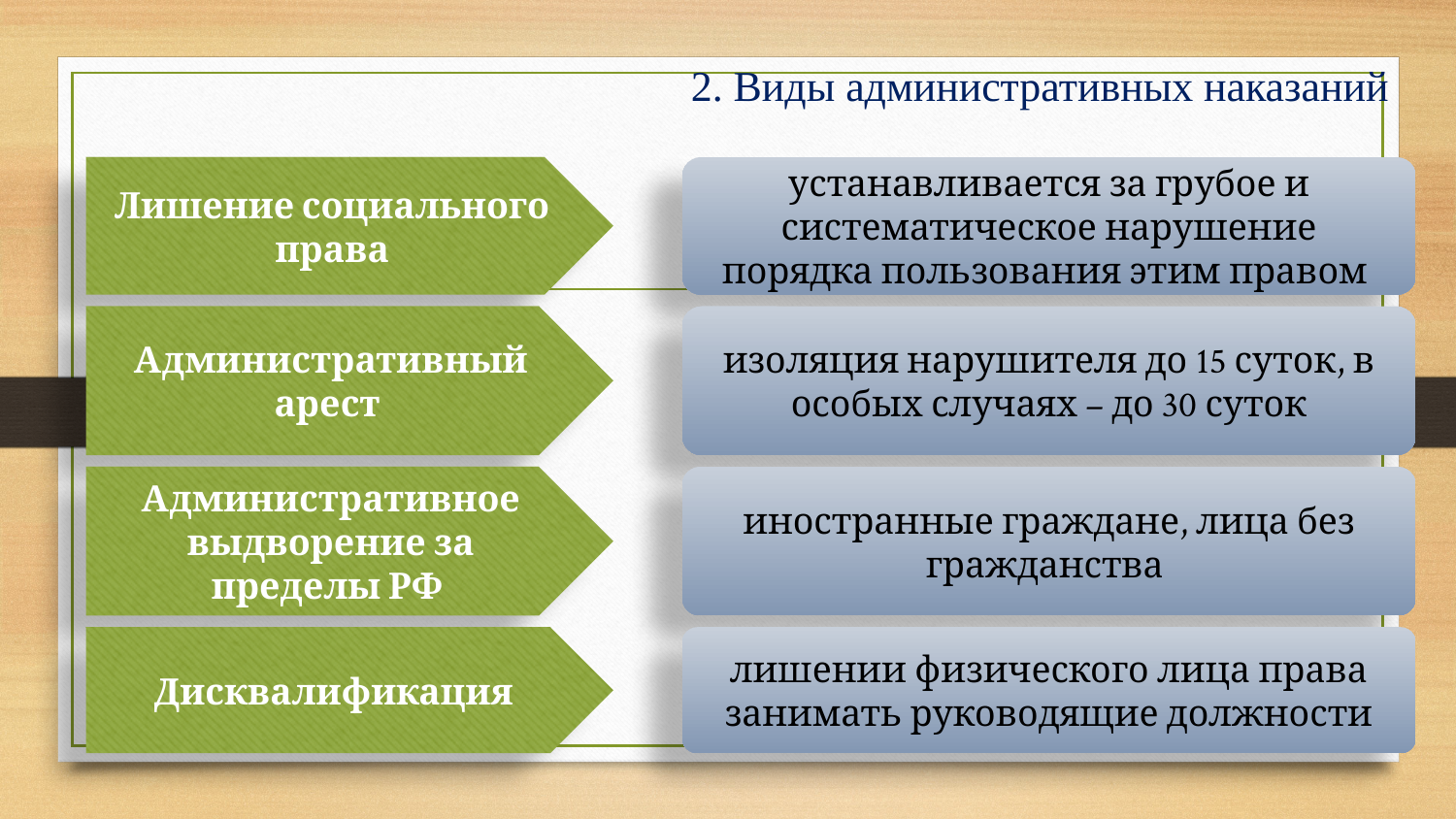

# 2. Виды административных наказаний
Лишение социального права
устанавливается за грубое и систематическое нарушение порядка пользования этим правом
Административный арест
изоляция нарушителя до 15 суток, в особых случаях – до 30 суток
Административное выдворение за пределы РФ
иностранные граждане, лица без гражданства
Дисквалификация
лишении физического лица права занимать руководящие должности
29.01.2024
9